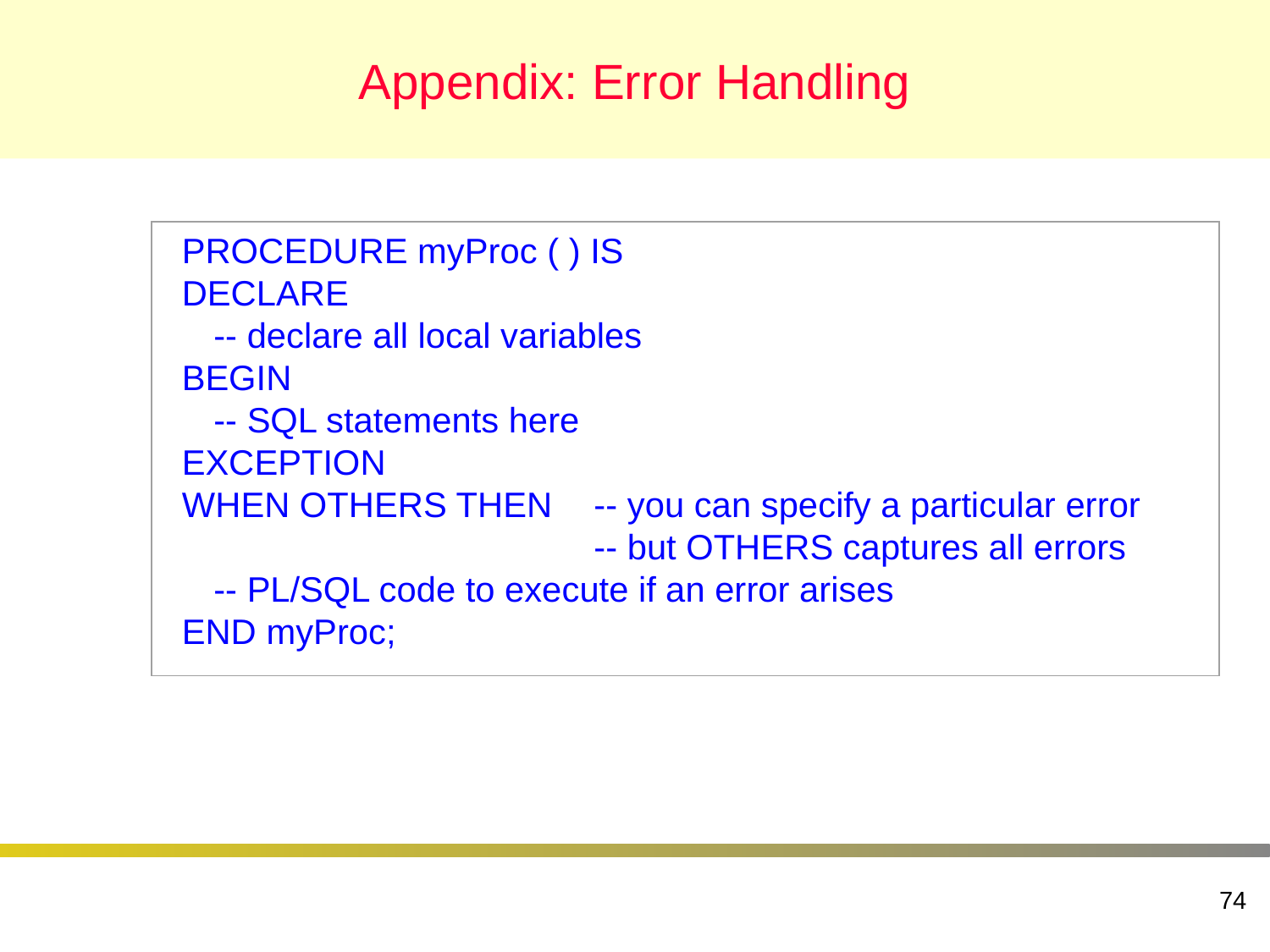

# Appendix: Error Handling

PROCEDURE myProc ( ) IS
DECLARE
	-- declare all local variables
BEGIN
	-- SQL statements here
EXCEPTION
WHEN OTHERS THEN	-- you can specify a particular error
		-- but OTHERS captures all errors
	-- PL/SQL code to execute if an error arises
END myProc;

74